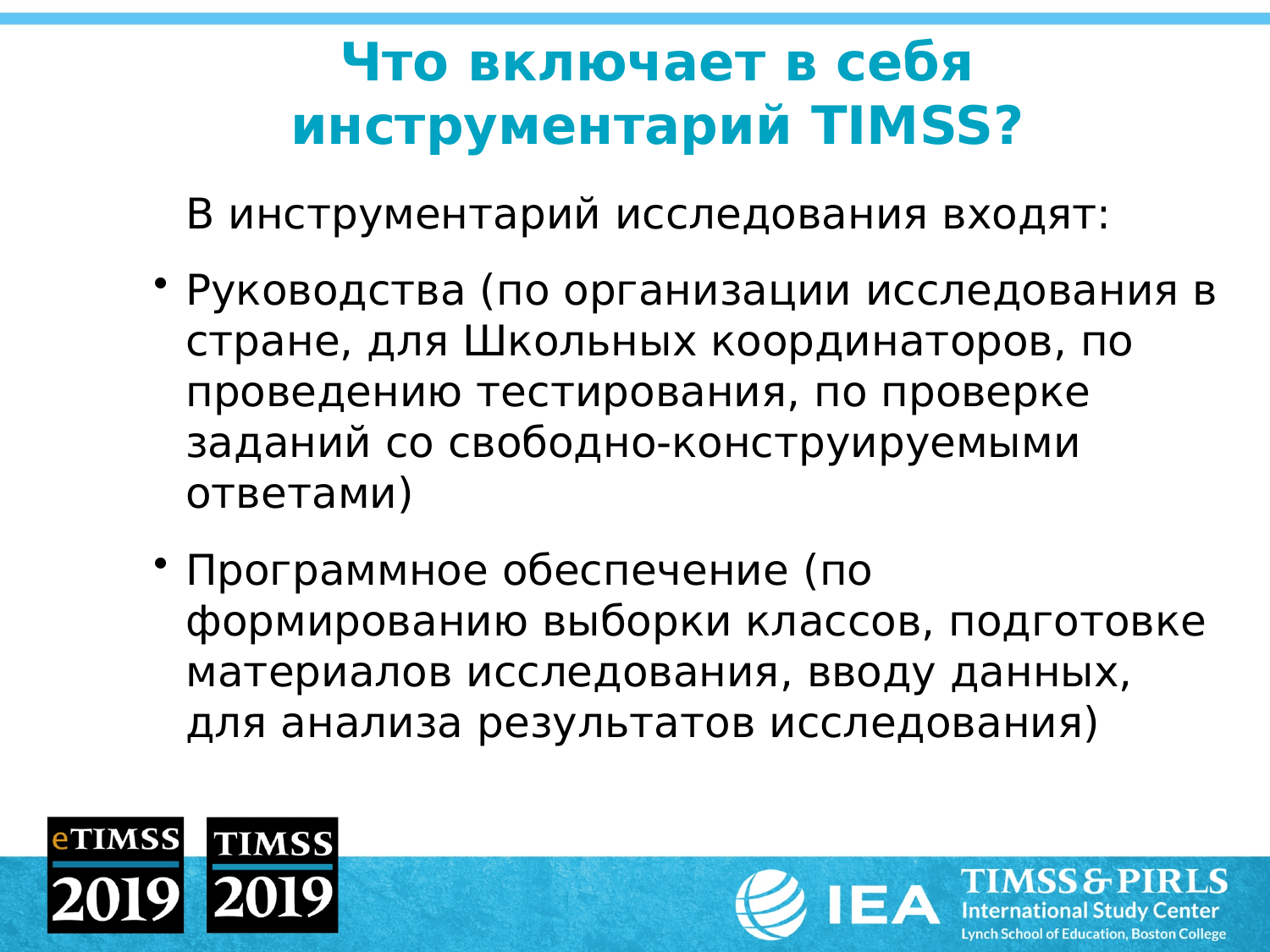

# Что включает в себя инструментарий TIMSS?
	В инструментарий исследования входят:
Руководства (по организации исследования в стране, для Школьных координаторов, по проведению тестирования, по проверке заданий со свободно-конструируемыми ответами)
Программное обеспечение (по формированию выборки классов, подготовке материалов исследования, вводу данных, для анализа результатов исследования)